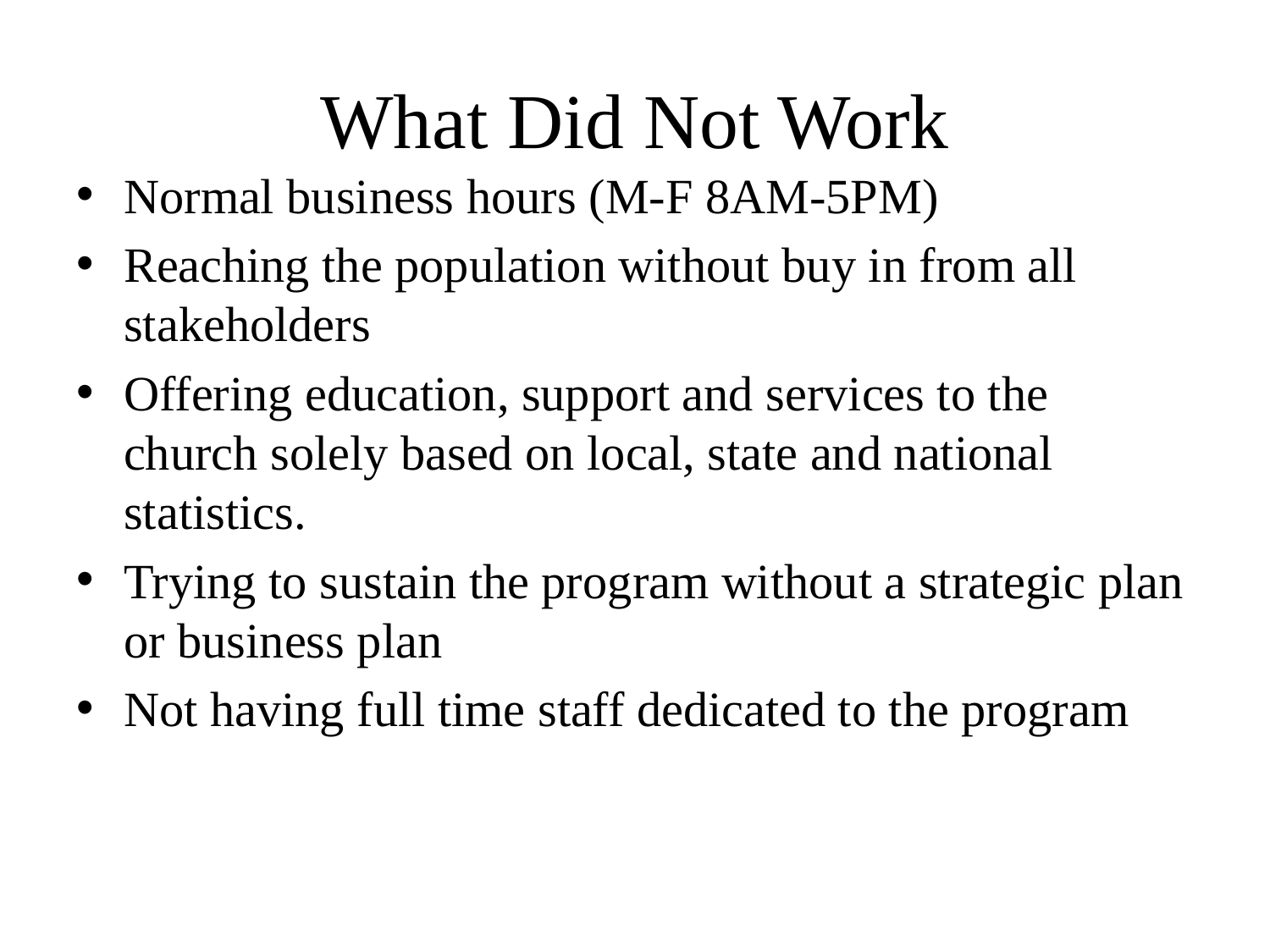

# What Did Not Work
Normal business hours (M-F 8AM-5PM)
Reaching the population without buy in from all stakeholders
Offering education, support and services to the church solely based on local, state and national statistics.
Trying to sustain the program without a strategic plan or business plan
Not having full time staff dedicated to the program